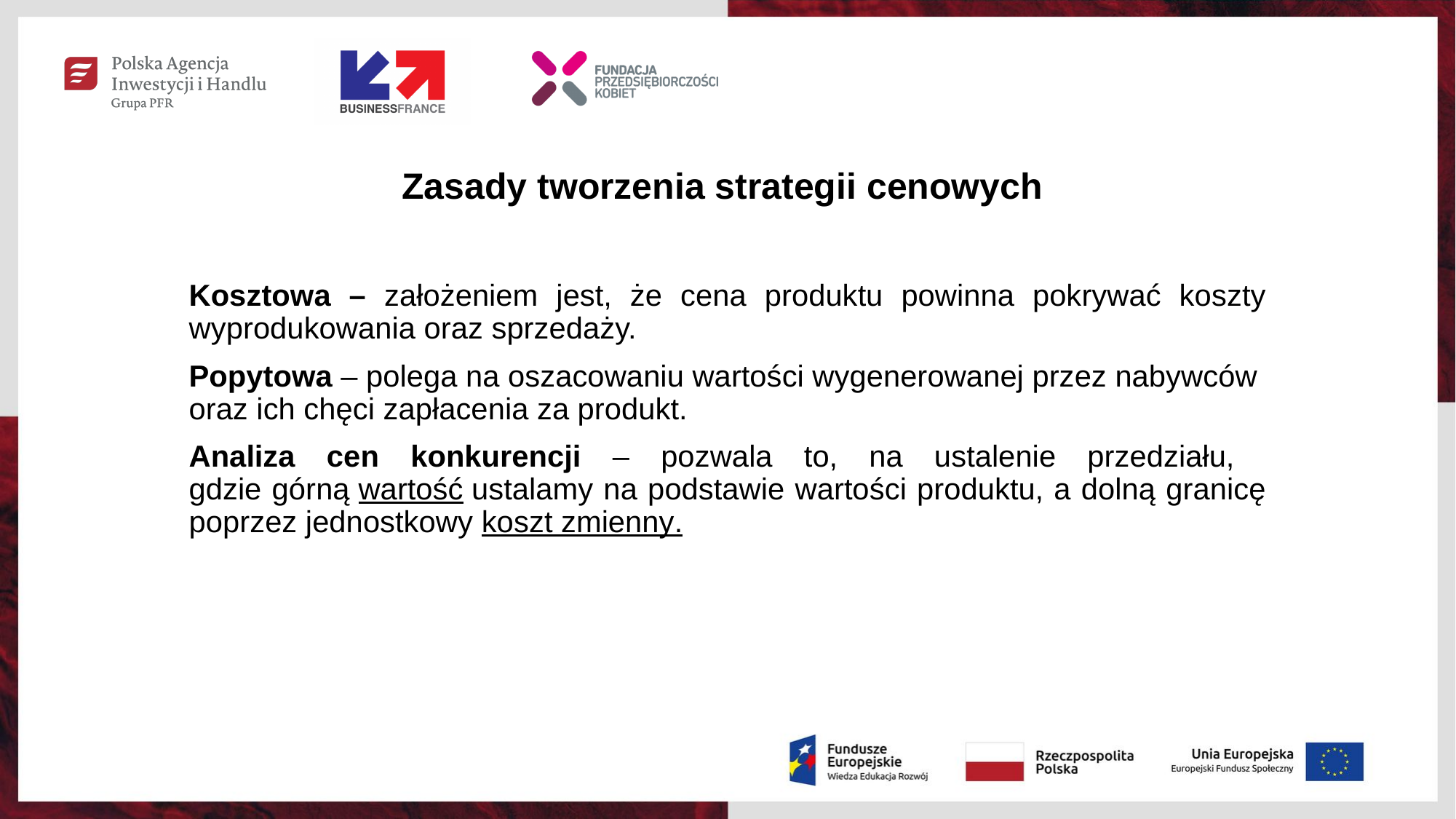

# Zasady tworzenia strategii cenowych
Kosztowa – założeniem jest, że cena produktu powinna pokrywać koszty wyprodukowania oraz sprzedaży.
Popytowa – polega na oszacowaniu wartości wygenerowanej przez nabywców
oraz ich chęci zapłacenia za produkt.
Analiza cen konkurencji – pozwala to, na ustalenie przedziału,
gdzie górną wartość ustalamy na podstawie wartości produktu, a dolną granicę poprzez jednostkowy koszt zmienny.